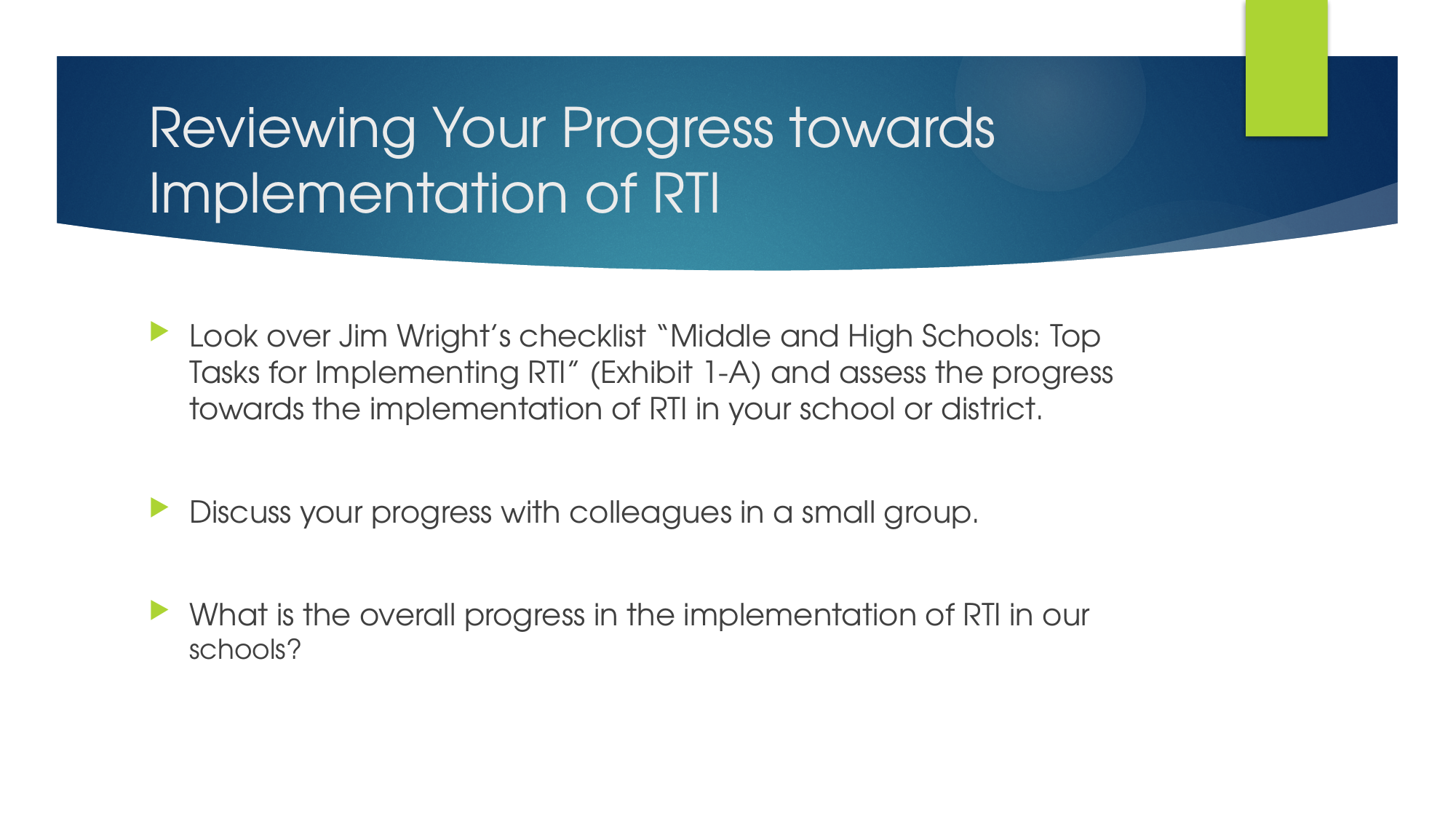

# Reviewing Your Progress towards Implementation of RTI
Look over Jim Wright’s checklist “Middle and High Schools: Top Tasks for Implementing RTI” (Exhibit 1-A) and assess the progress towards the implementation of RTI in your school or district.

Discuss your progress with colleagues in a small group.

What is the overall progress in the implementation of RTI in our schools?